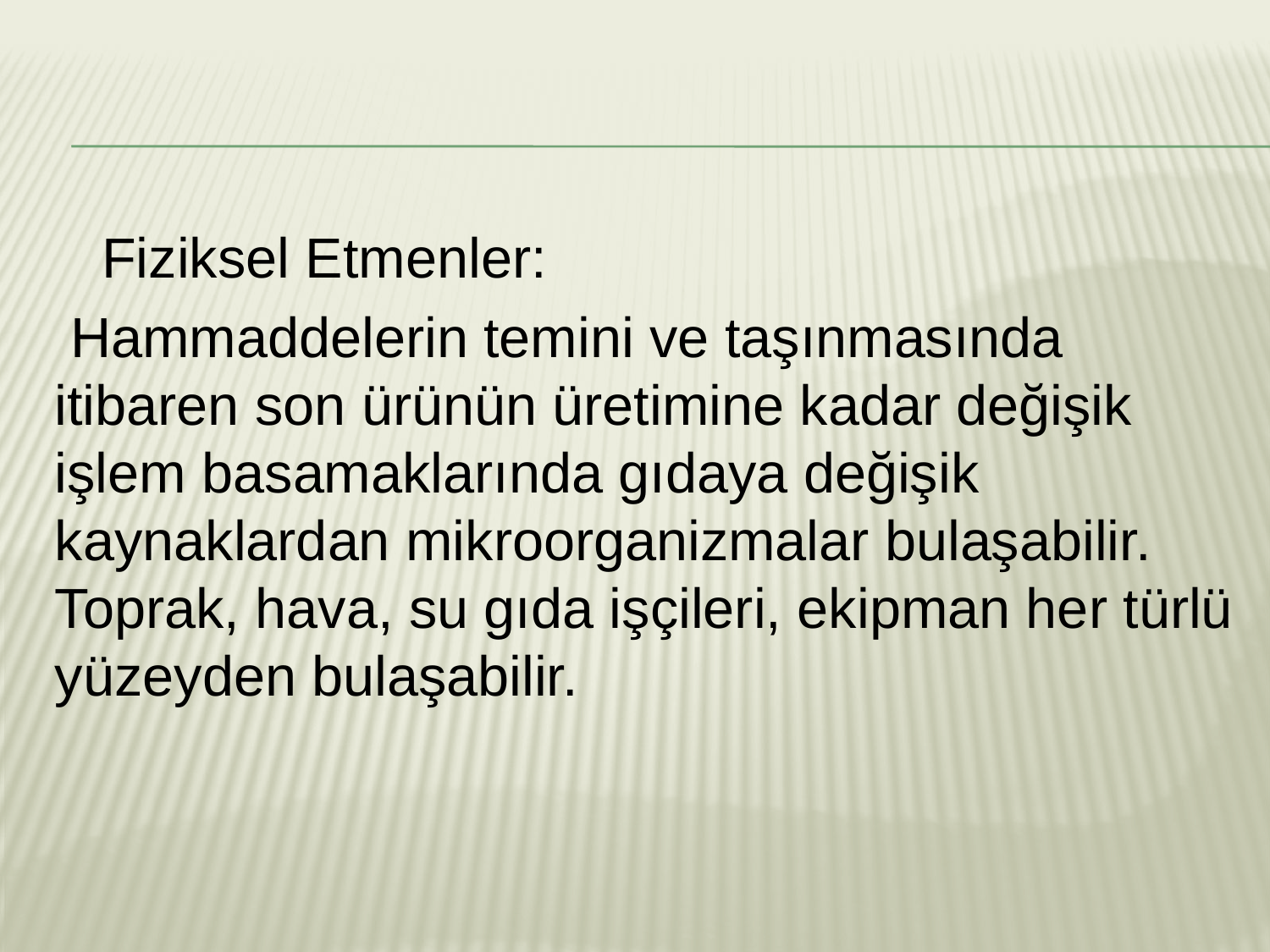

Fiziksel Etmenler:
 Hammaddelerin temini ve taşınmasında itibaren son ürünün üretimine kadar değişik işlem basamaklarında gıdaya değişik kaynaklardan mikroorganizmalar bulaşabilir. Toprak, hava, su gıda işçileri, ekipman her türlü yüzeyden bulaşabilir.